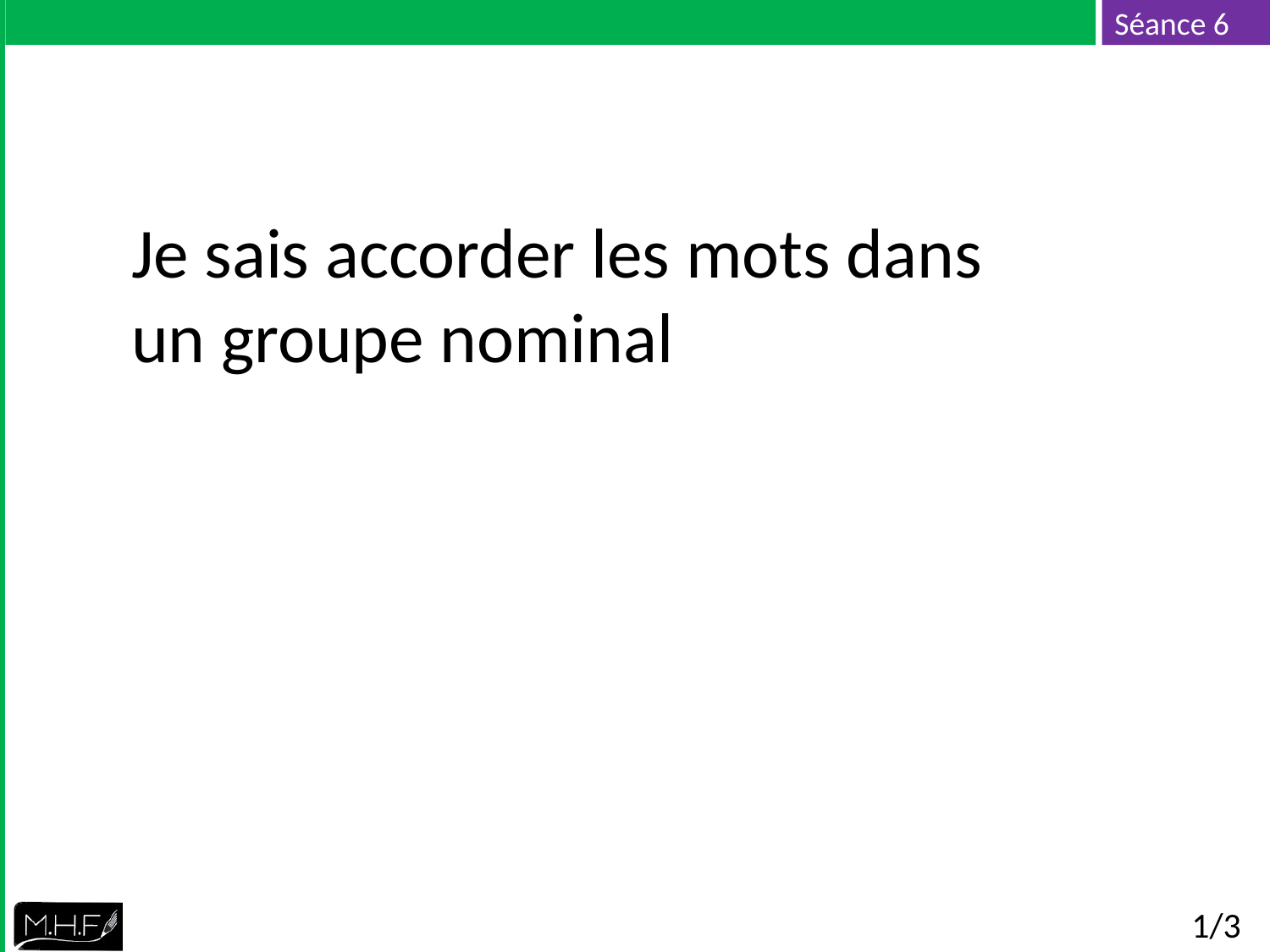

Je sais accorder les mots dans un groupe nominal
1/3